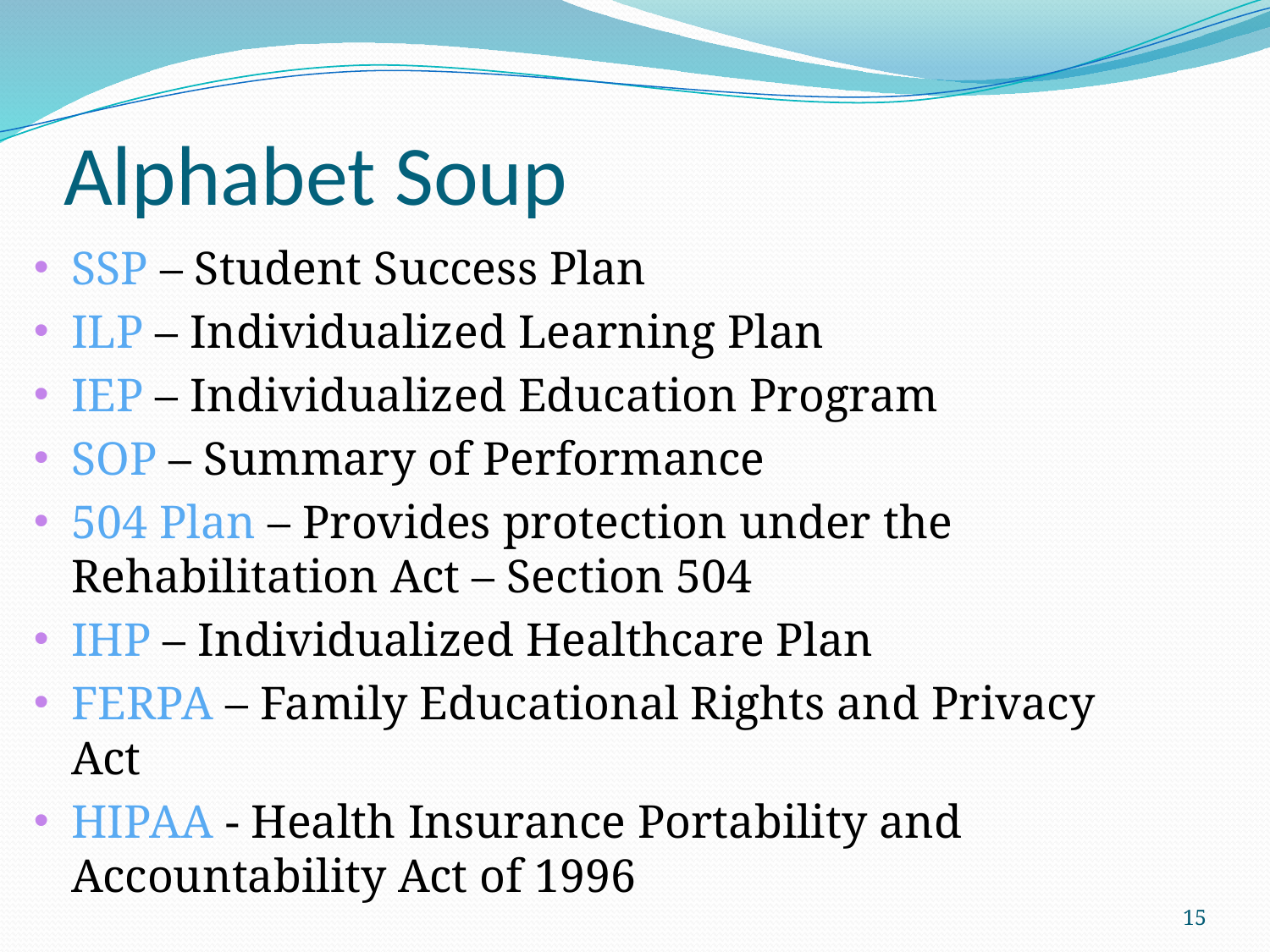

# Alphabet Soup
SSP – Student Success Plan
ILP – Individualized Learning Plan
IEP – Individualized Education Program
SOP – Summary of Performance
504 Plan – Provides protection under the Rehabilitation Act – Section 504
IHP – Individualized Healthcare Plan
FERPA – Family Educational Rights and Privacy Act
HIPAA - Health Insurance Portability and Accountability Act of 1996
15